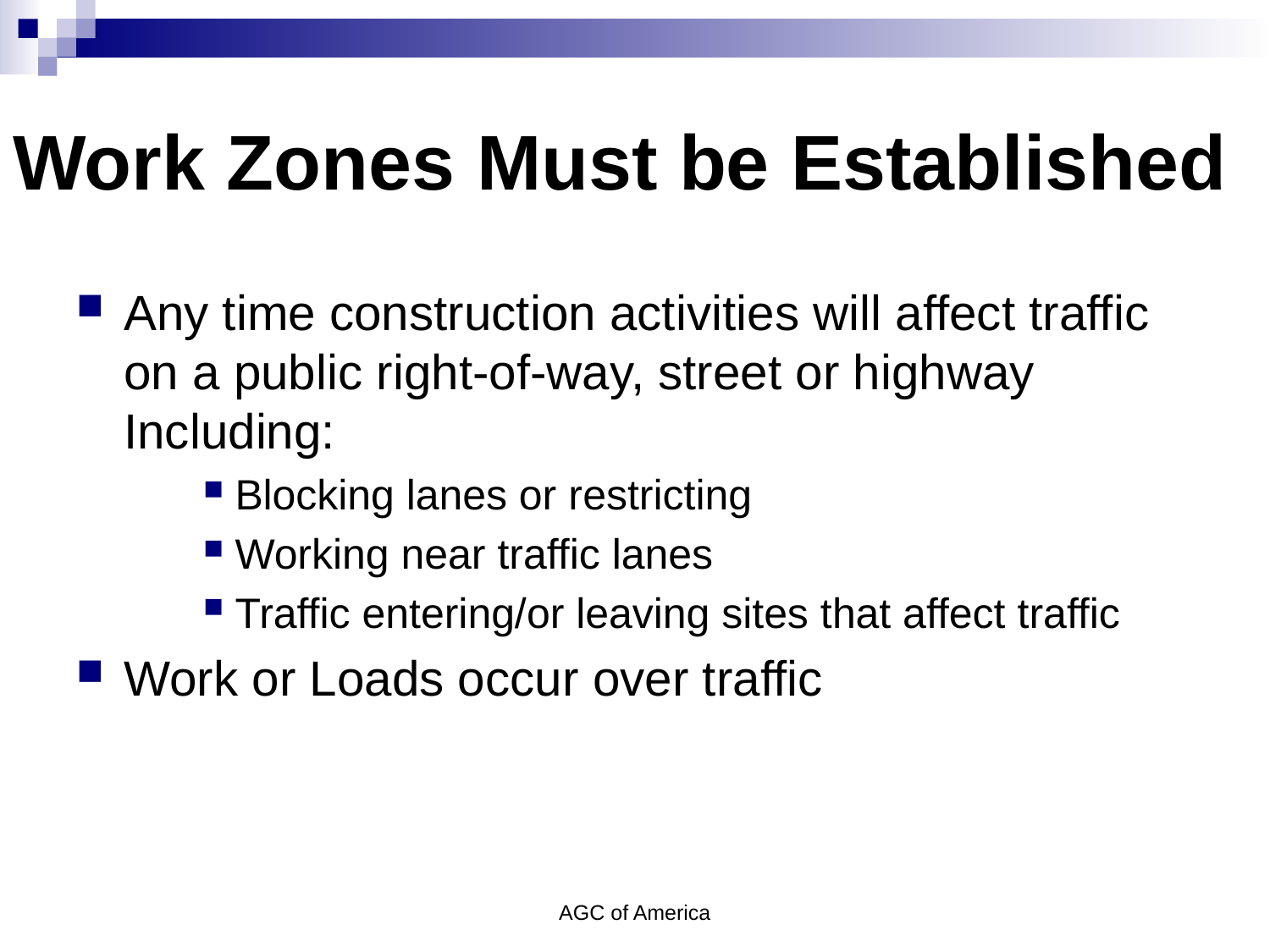

# Work Zones Must be Established
Any time construction activities will affect traffic on a public right-of-way, street or highway Including:
Blocking lanes or restricting
Working near traffic lanes
Traffic entering/or leaving sites that affect traffic
Work or Loads occur over traffic
AGC of America